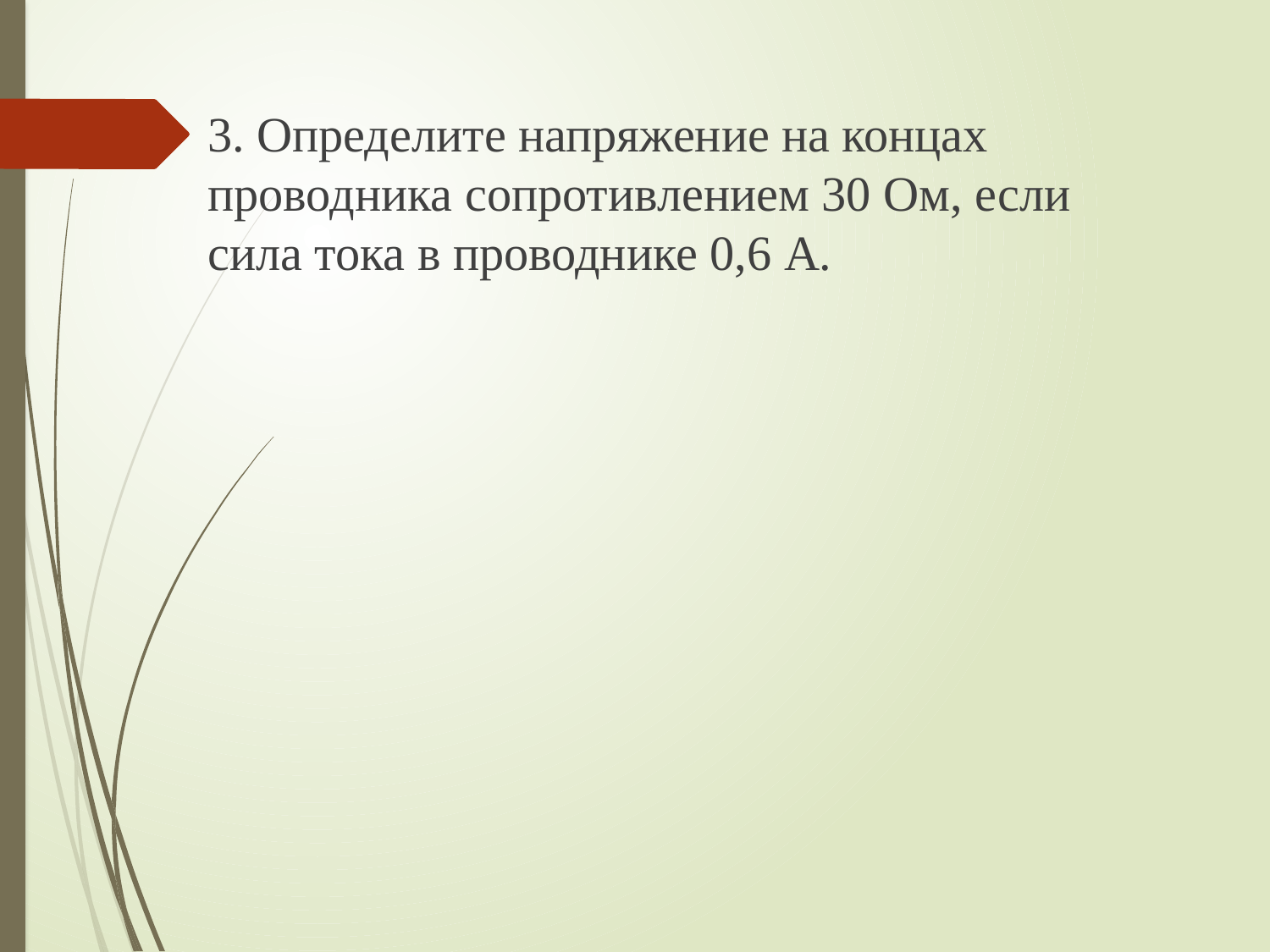

3. Определите напряжение на концах проводника сопротивлением 30 Ом, если сила тока в проводнике 0,6 А.